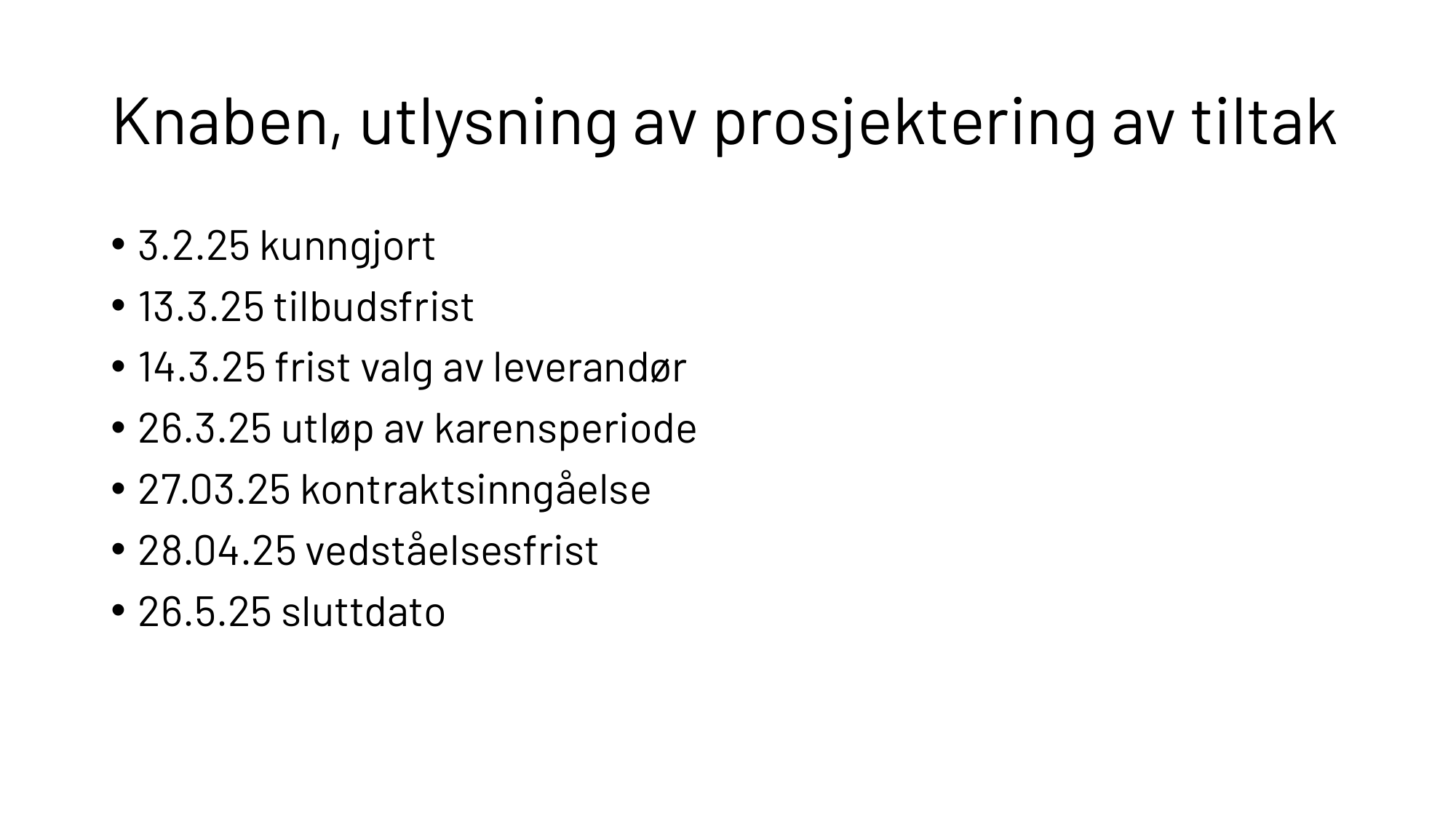

# Knaben, utlysning av prosjektering av tiltak
3.2.25 kunngjort
13.3.25 tilbudsfrist
14.3.25 frist valg av leverandør
26.3.25 utløp av karensperiode
27.03.25 kontraktsinngåelse
28.04.25 vedståelsesfrist
26.5.25 sluttdato